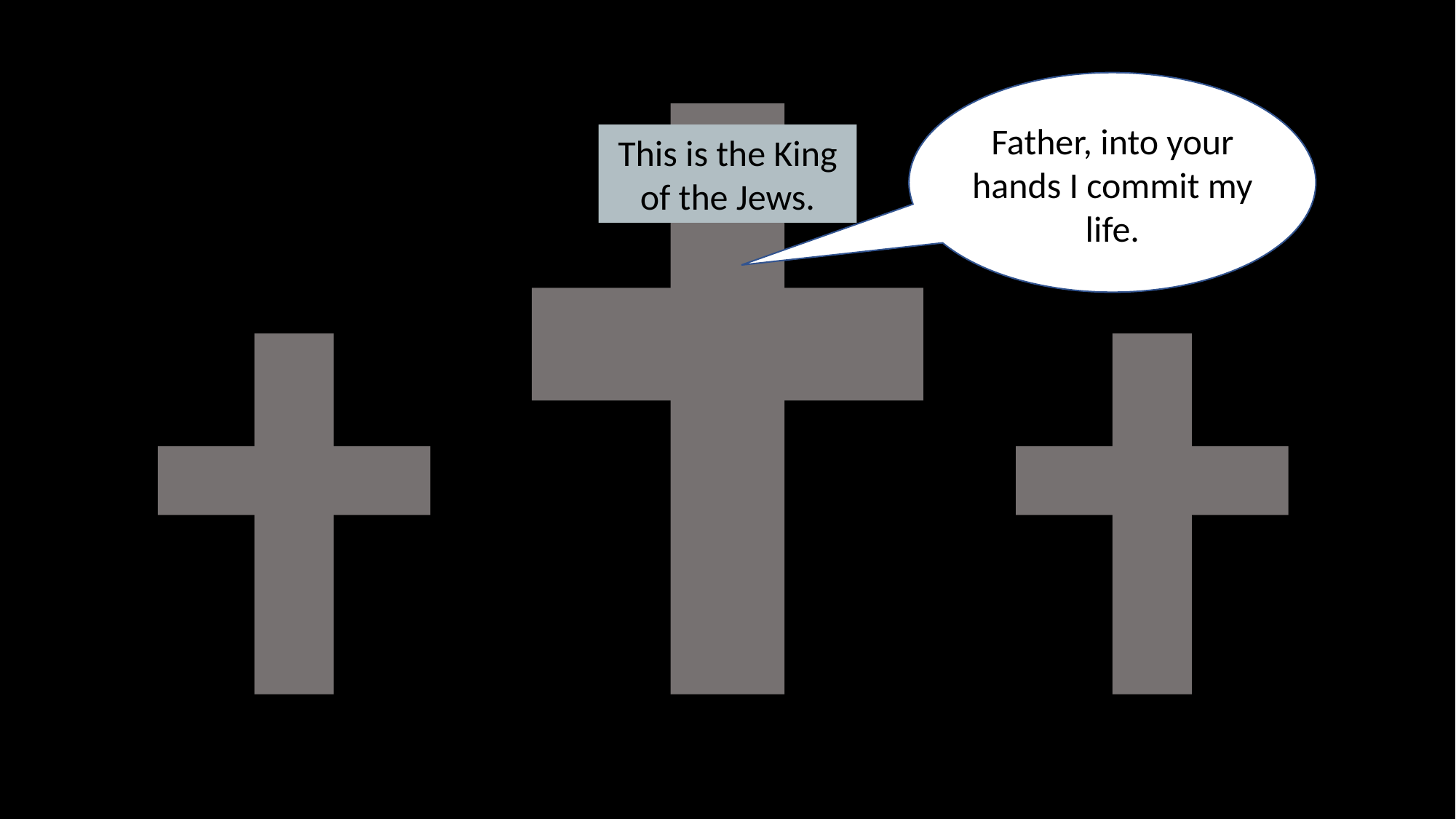

Father, into your hands I commit my life.
This is the King of the Jews.